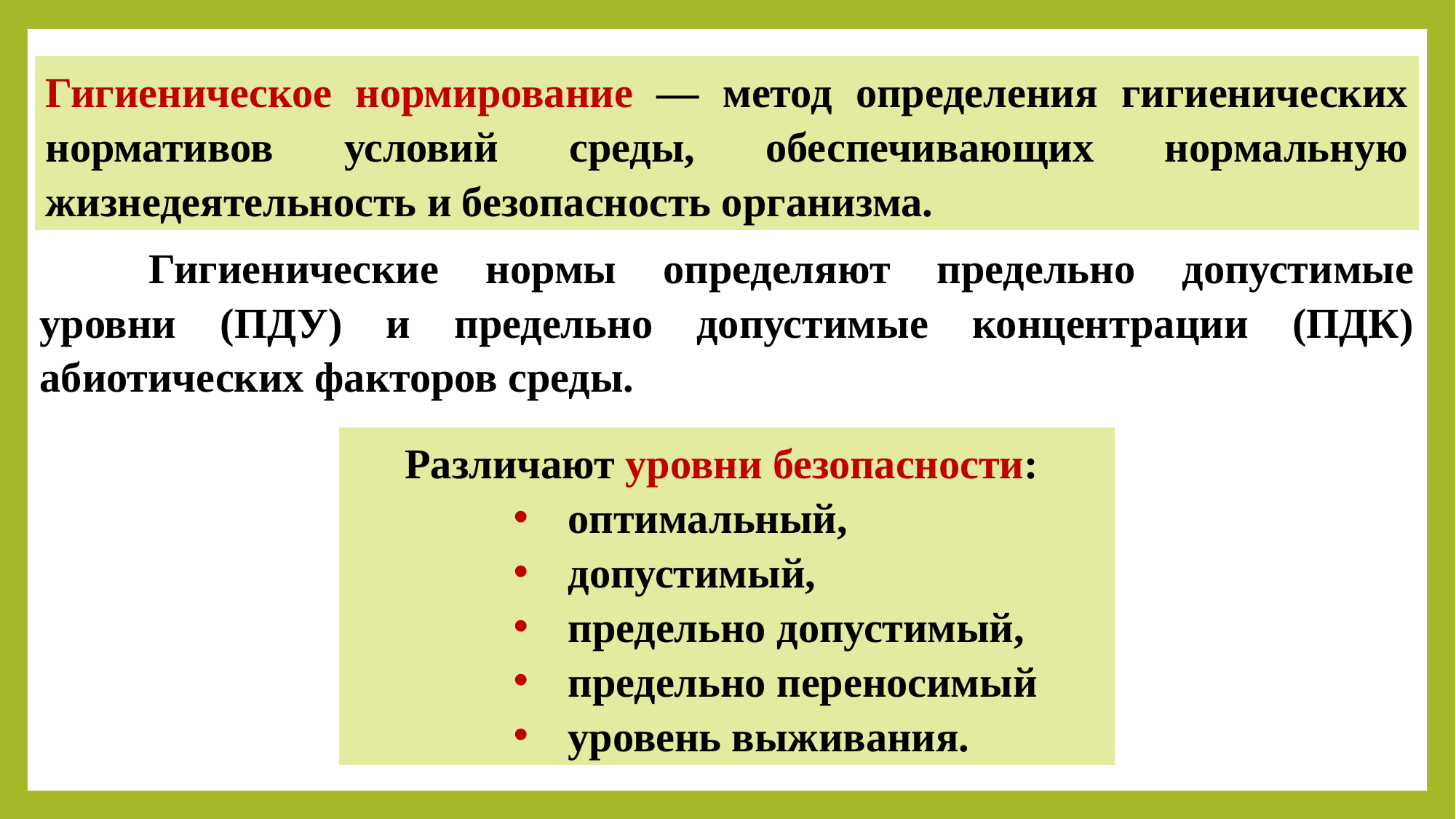

Гигиеническое нормирование — метод определения гигиенических нормативов условий среды, обеспечивающих нормальную жизнедеятельность и безопасность организма.
	Гигиенические нормы определяют предельно допустимые уровни (ПДУ) и предельно допустимые концентрации (ПДК) абиотических факторов среды.
Различают уровни безопасности:
оптимальный,
допустимый,
предельно допустимый,
предельно переносимый
уровень выживания.